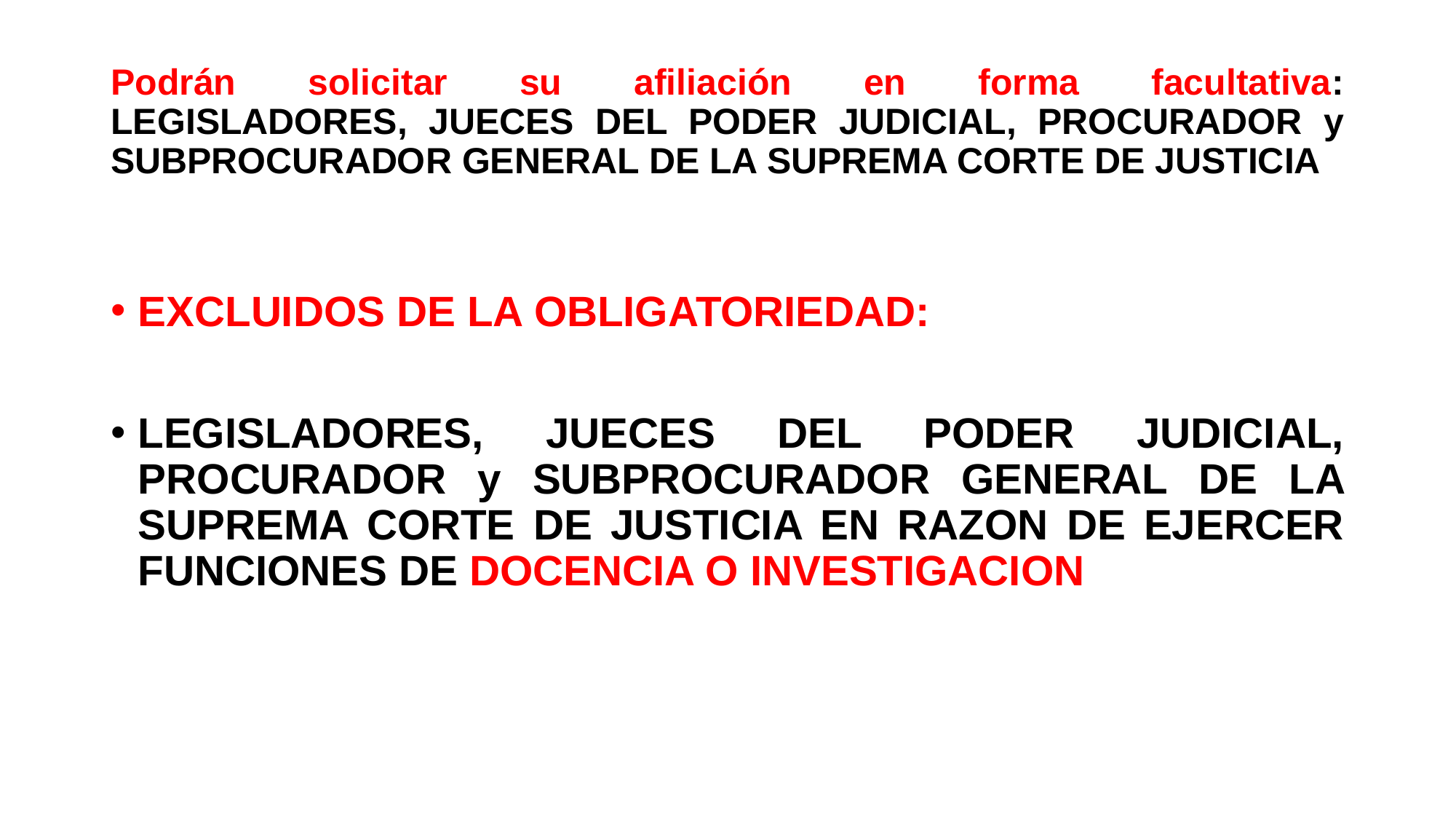

# Podrán solicitar su afiliación en forma facultativa: LEGISLADORES, JUECES DEL PODER JUDICIAL, PROCURADOR y SUBPROCURADOR GENERAL DE LA SUPREMA CORTE DE JUSTICIA

EXCLUIDOS DE LA OBLIGATORIEDAD:

LEGISLADORES, JUECES DEL PODER JUDICIAL, PROCURADOR y SUBPROCURADOR GENERAL DE LA SUPREMA CORTE DE JUSTICIA EN RAZON DE EJERCER FUNCIONES DE DOCENCIA O INVESTIGACION